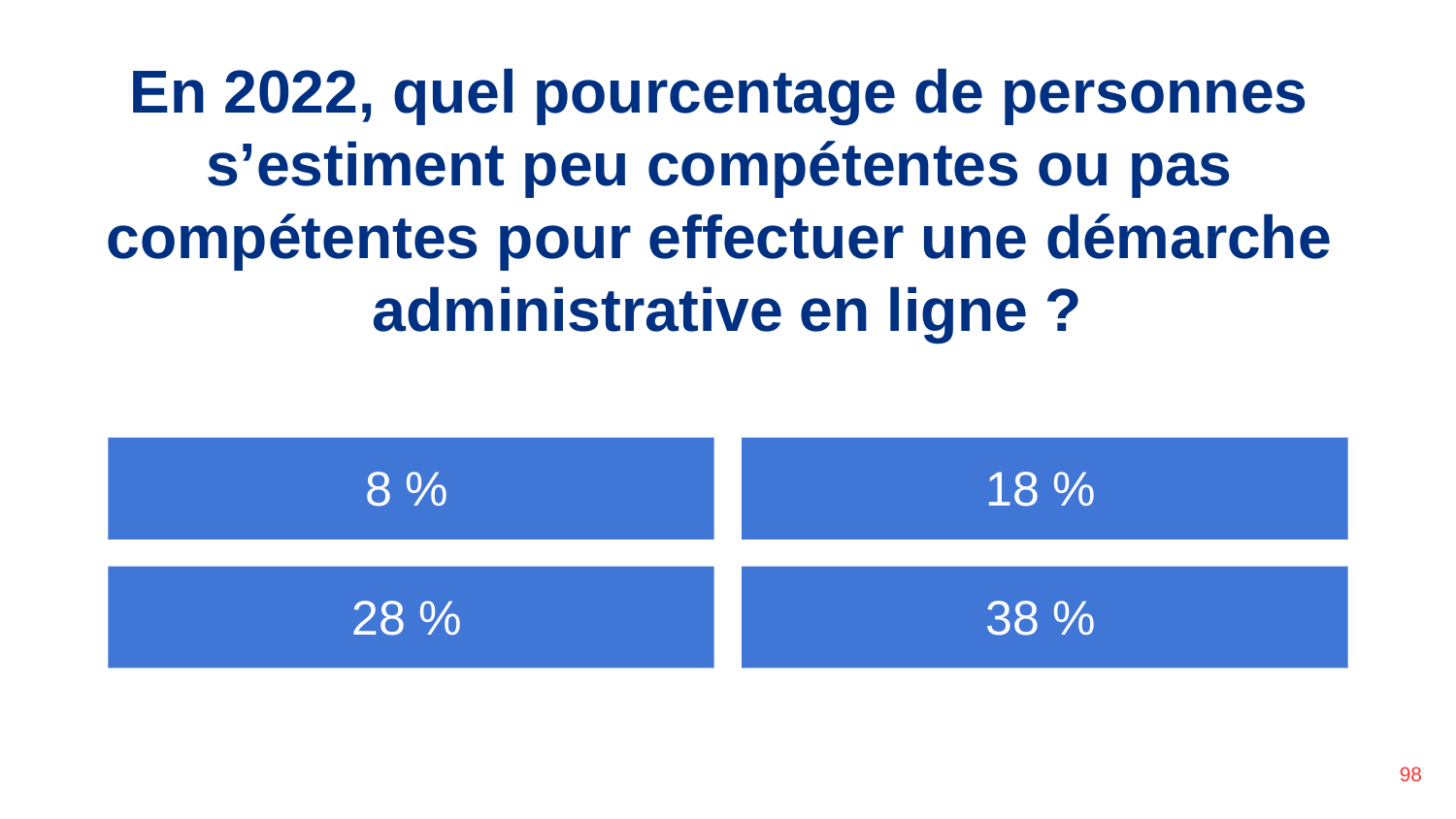

En 2022, quel pourcentage de personnes  s’estiment peu compétentes ou pas  compétentes pour effectuer une démarche  administrative en ligne ?

8 %

18 %

28 %

38 %
98